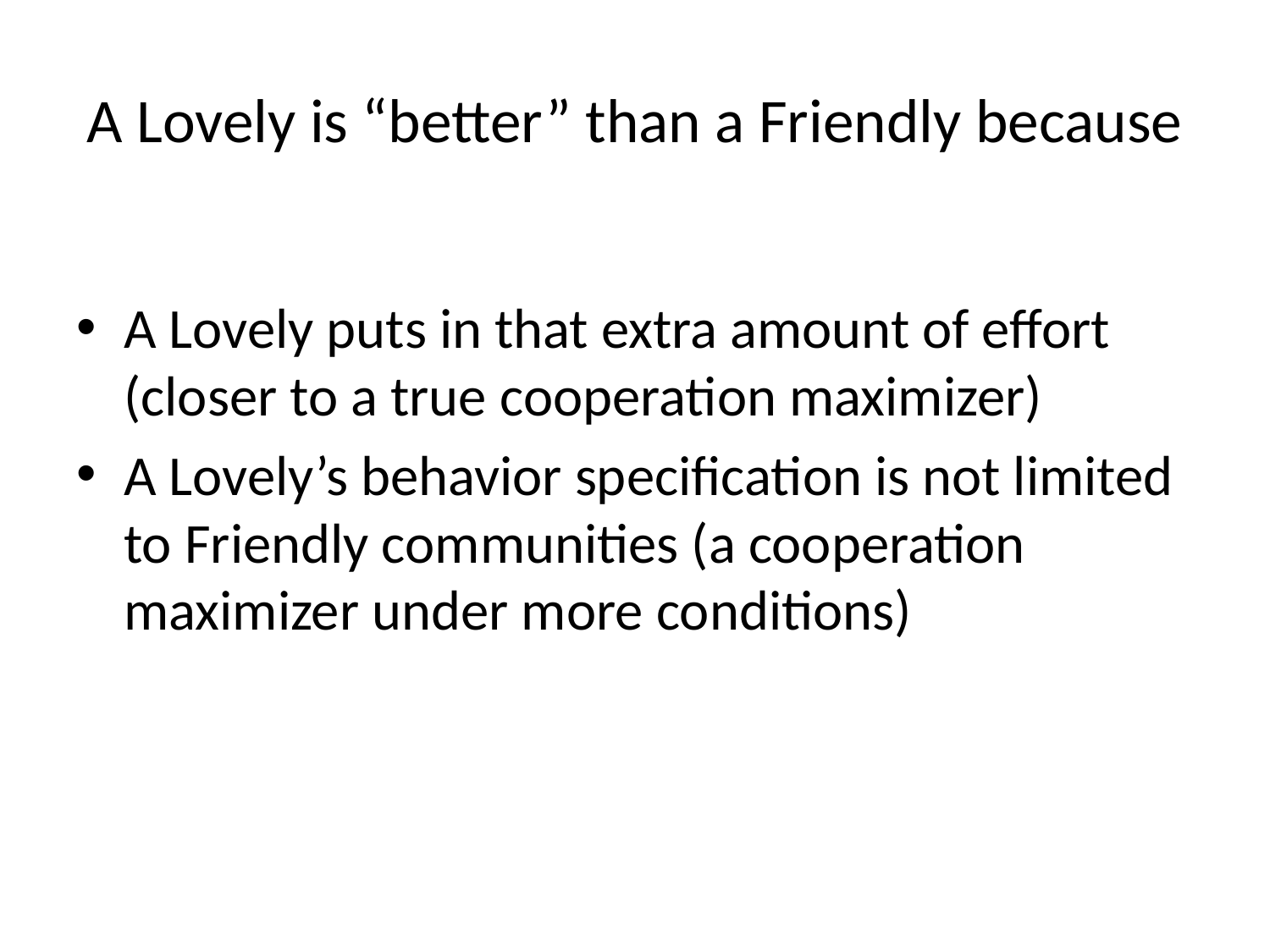

# A Lovely is “better” than a Friendly because
A Lovely puts in that extra amount of effort (closer to a true cooperation maximizer)
A Lovely’s behavior specification is not limited to Friendly communities (a cooperation maximizer under more conditions)